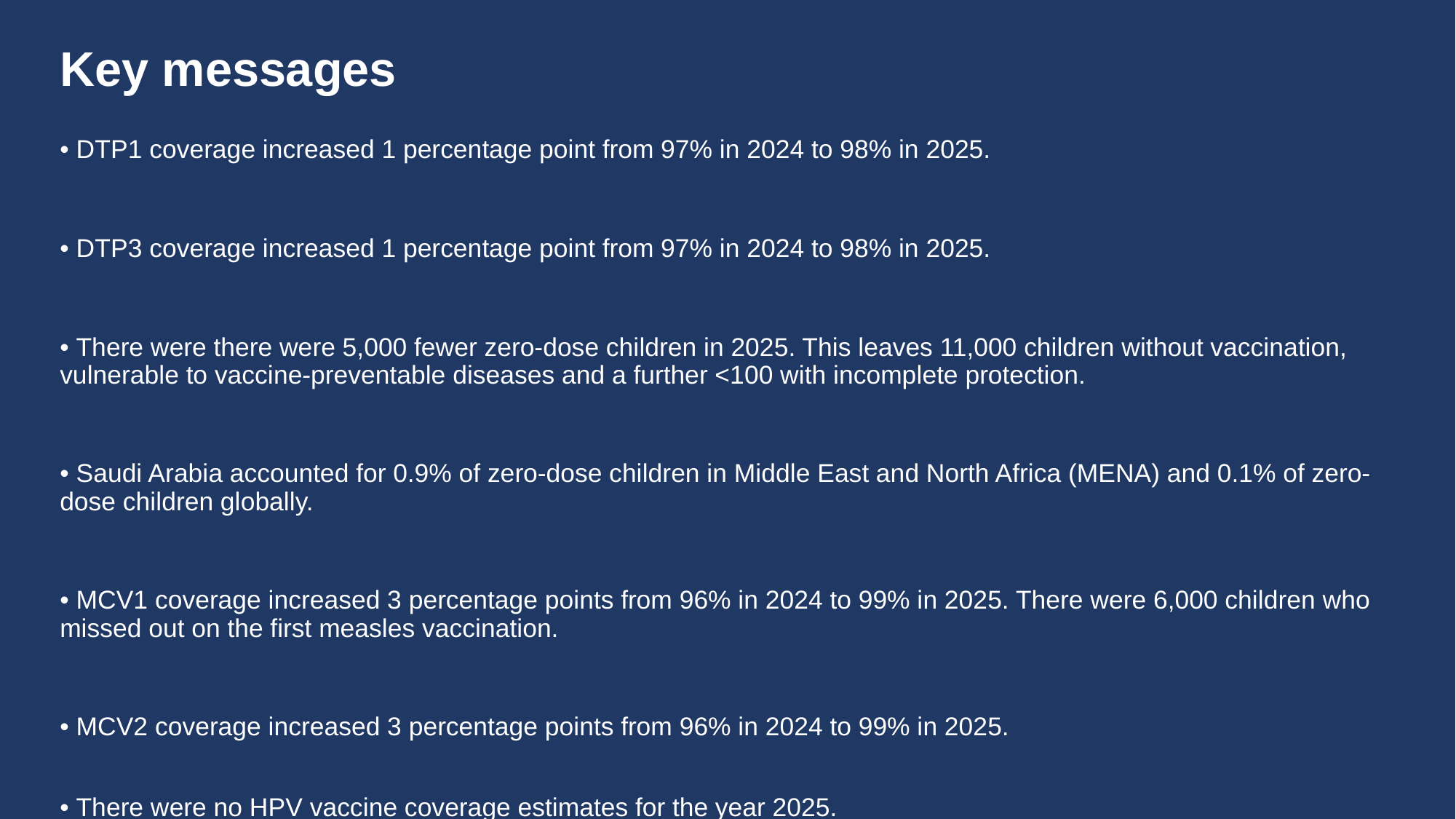

# Key messages
• DTP1 coverage increased 1 percentage point from 97% in 2024 to 98% in 2025.

• DTP3 coverage increased 1 percentage point from 97% in 2024 to 98% in 2025.

• There were there were 5,000 fewer zero-dose children in 2025. This leaves 11,000 children without vaccination, vulnerable to vaccine-preventable diseases and a further <100 with incomplete protection.

• Saudi Arabia accounted for 0.9% of zero-dose children in Middle East and North Africa (MENA) and 0.1% of zero-dose children globally.

• MCV1 coverage increased 3 percentage points from 96% in 2024 to 99% in 2025. There were 6,000 children who missed out on the first measles vaccination.

• MCV2 coverage increased 3 percentage points from 96% in 2024 to 99% in 2025.

• There were no HPV vaccine coverage estimates for the year 2025.